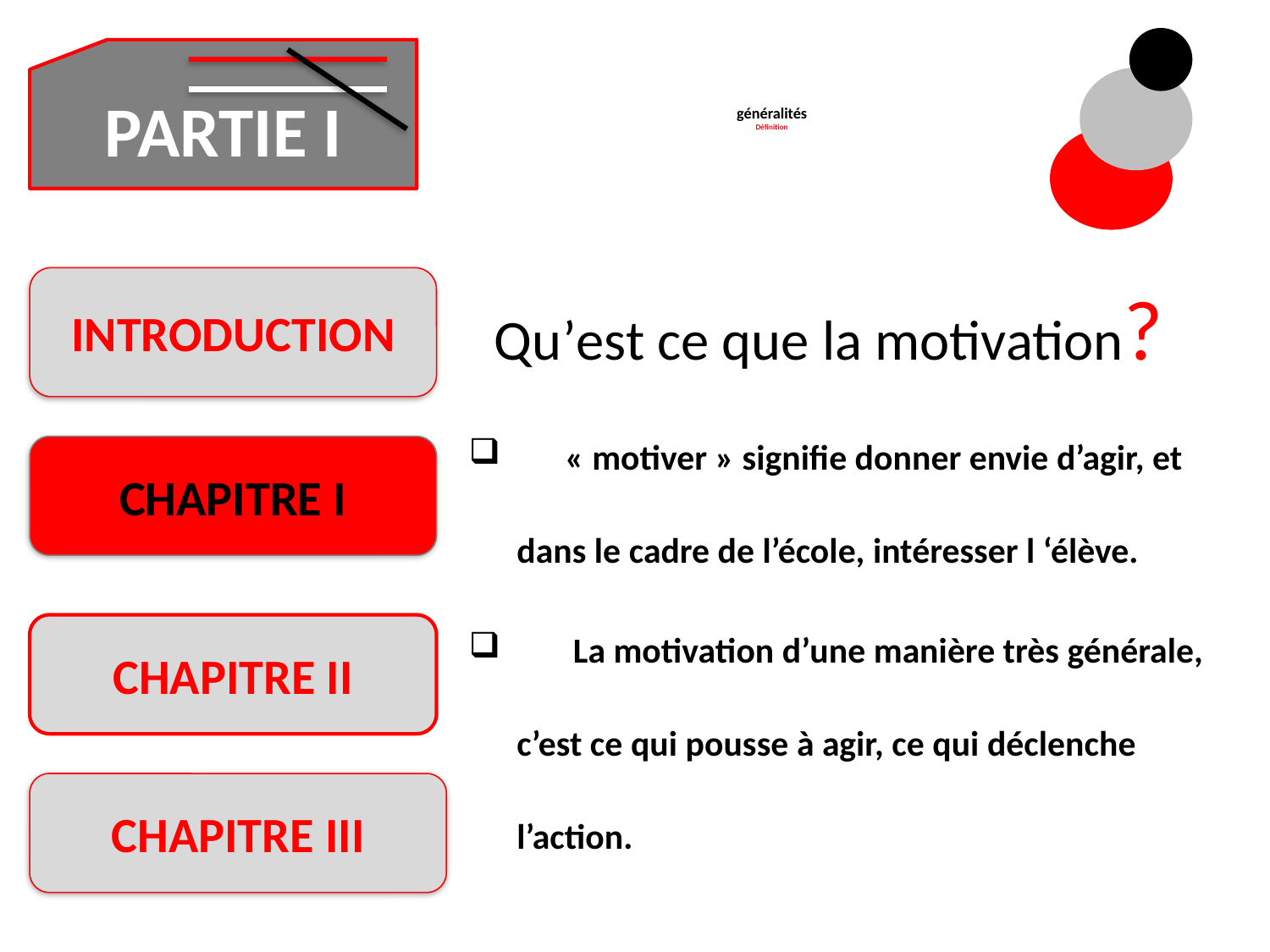

# généralités Définition
PARTIE I

  Qu’est ce que la motivation?
      « motiver » signifie donner envie d’agir, et dans le cadre de l’école, intéresser l ‘élève.
       La motivation d’une manière très générale, c’est ce qui pousse à agir, ce qui déclenche l’action.

INTRODUCTION
CHAPITRE I
CHAPITRE II
CHAPITRE III